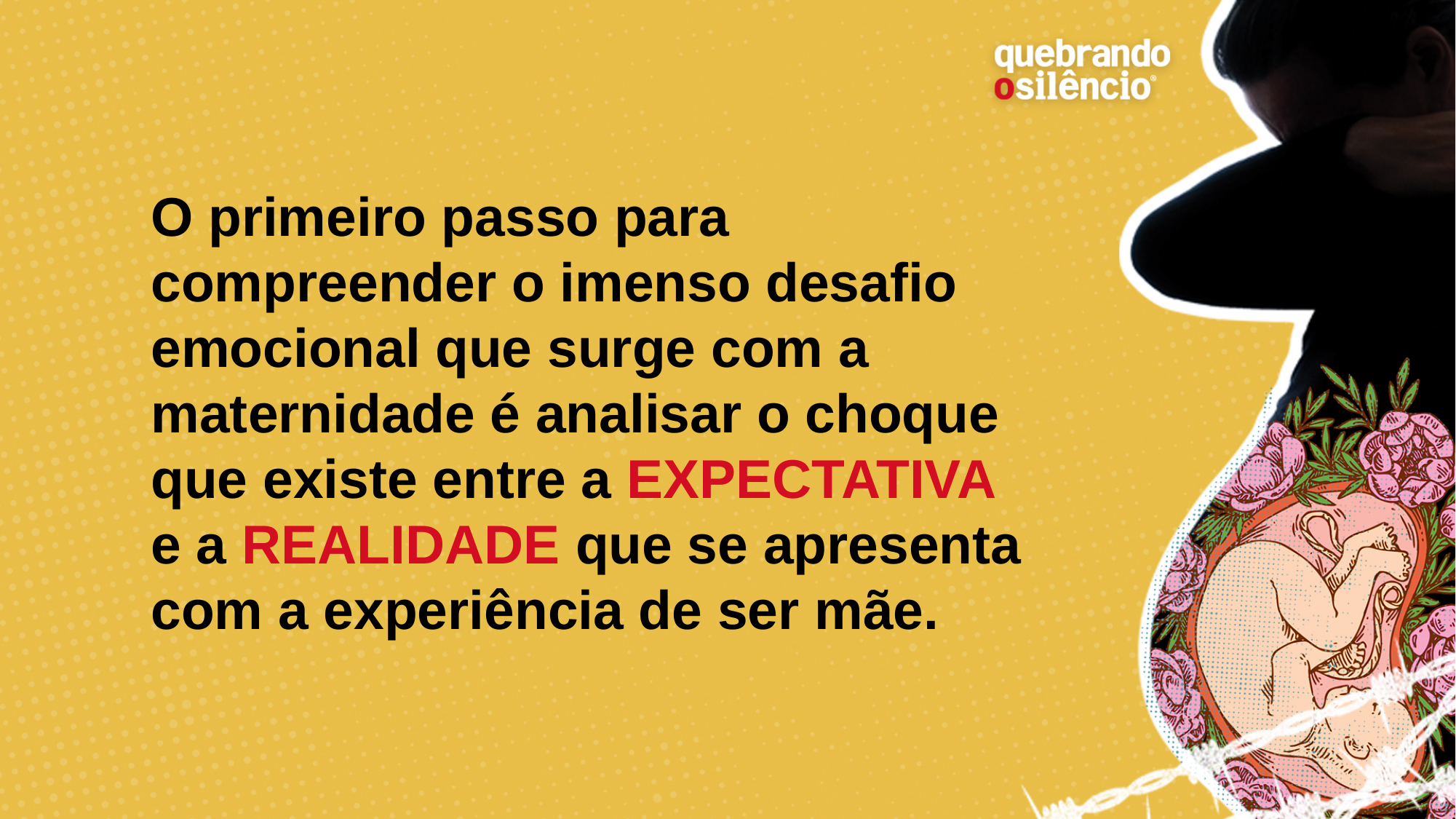

# O primeiro passo para compreender o imenso desafio emocional que surge com a maternidade é analisar o choque que existe entre a EXPECTATIVA e a REALIDADE que se apresenta com a experiência de ser mãe.